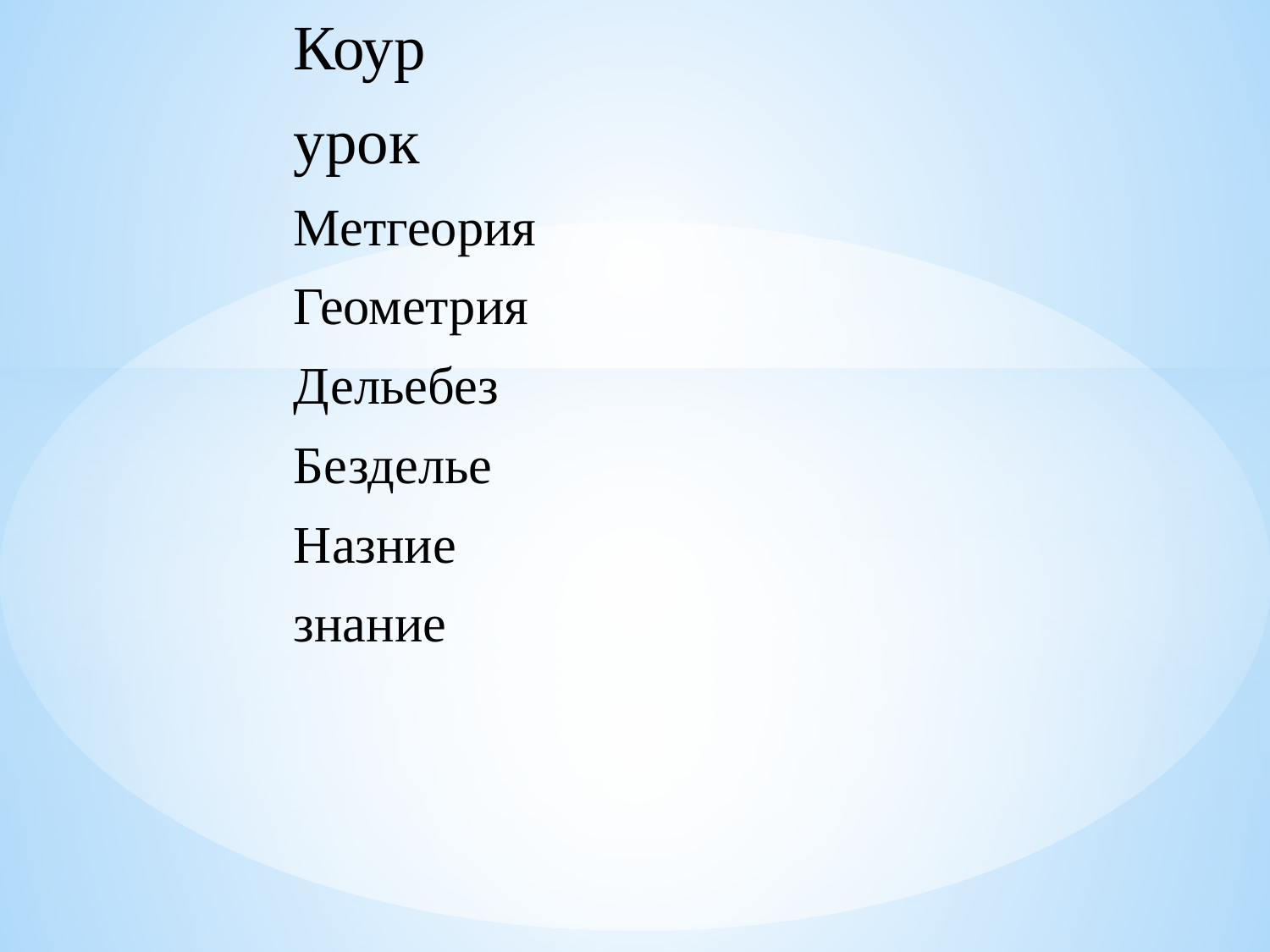

Коур
урок
Метгеория
Геометрия
Дельебез
Безделье
Назние
знание